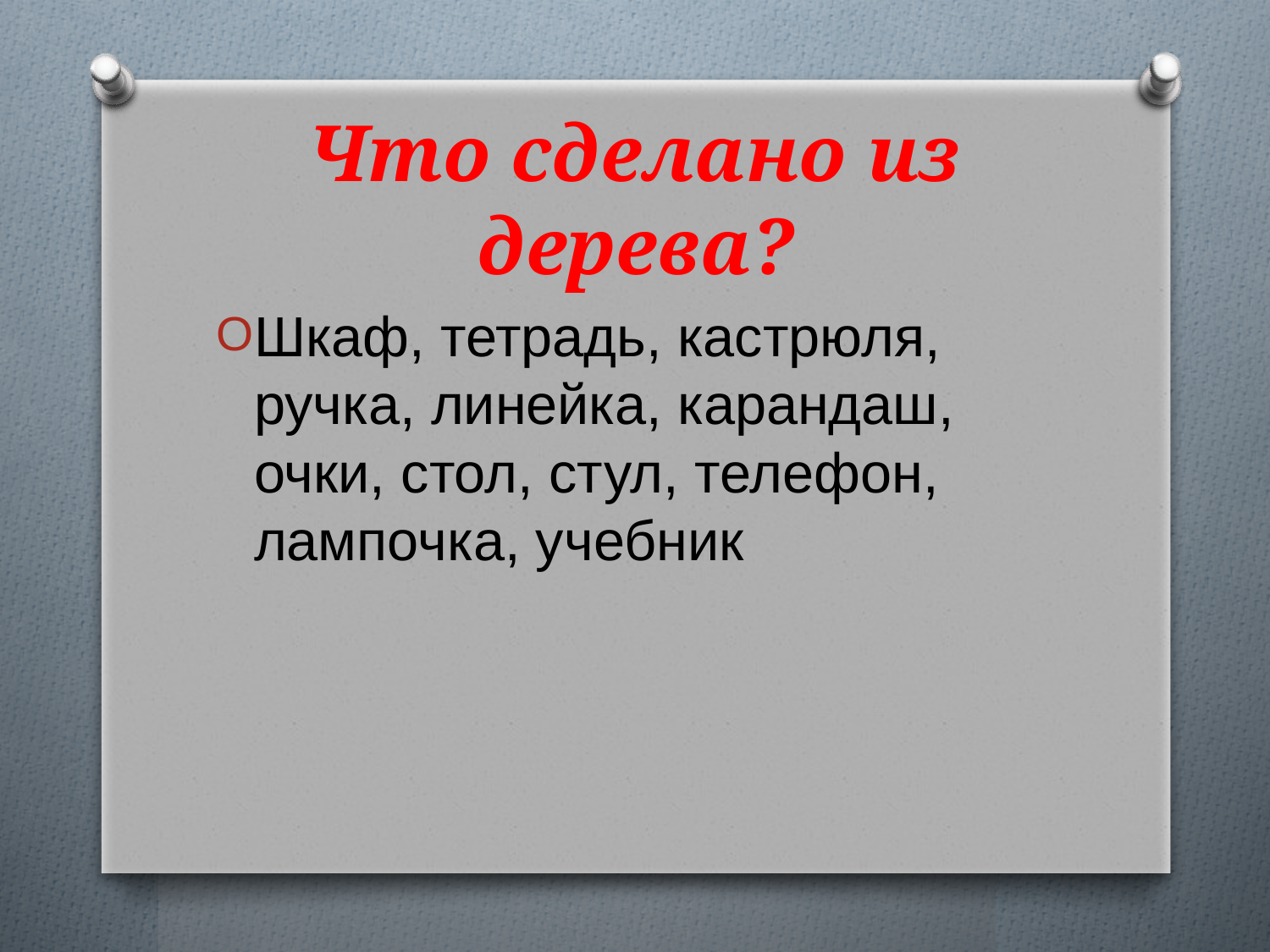

# Что сделано из дерева?
Шкаф, тетрадь, кастрюля, ручка, линейка, карандаш, очки, стол, стул, телефон, лампочка, учебник